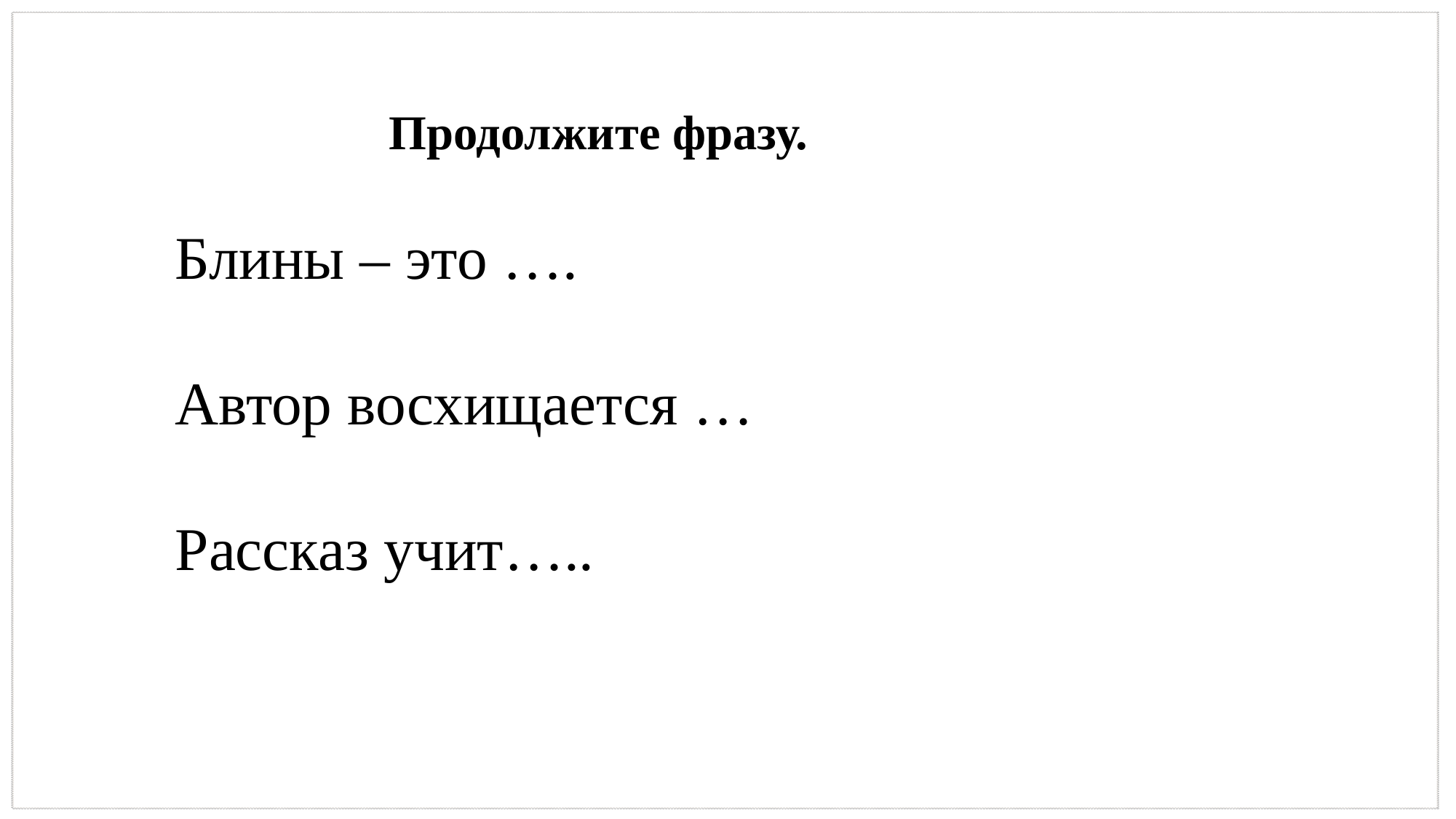

Продолжите фразу.
Блины – это ….

Автор восхищается …

Рассказ учит…..